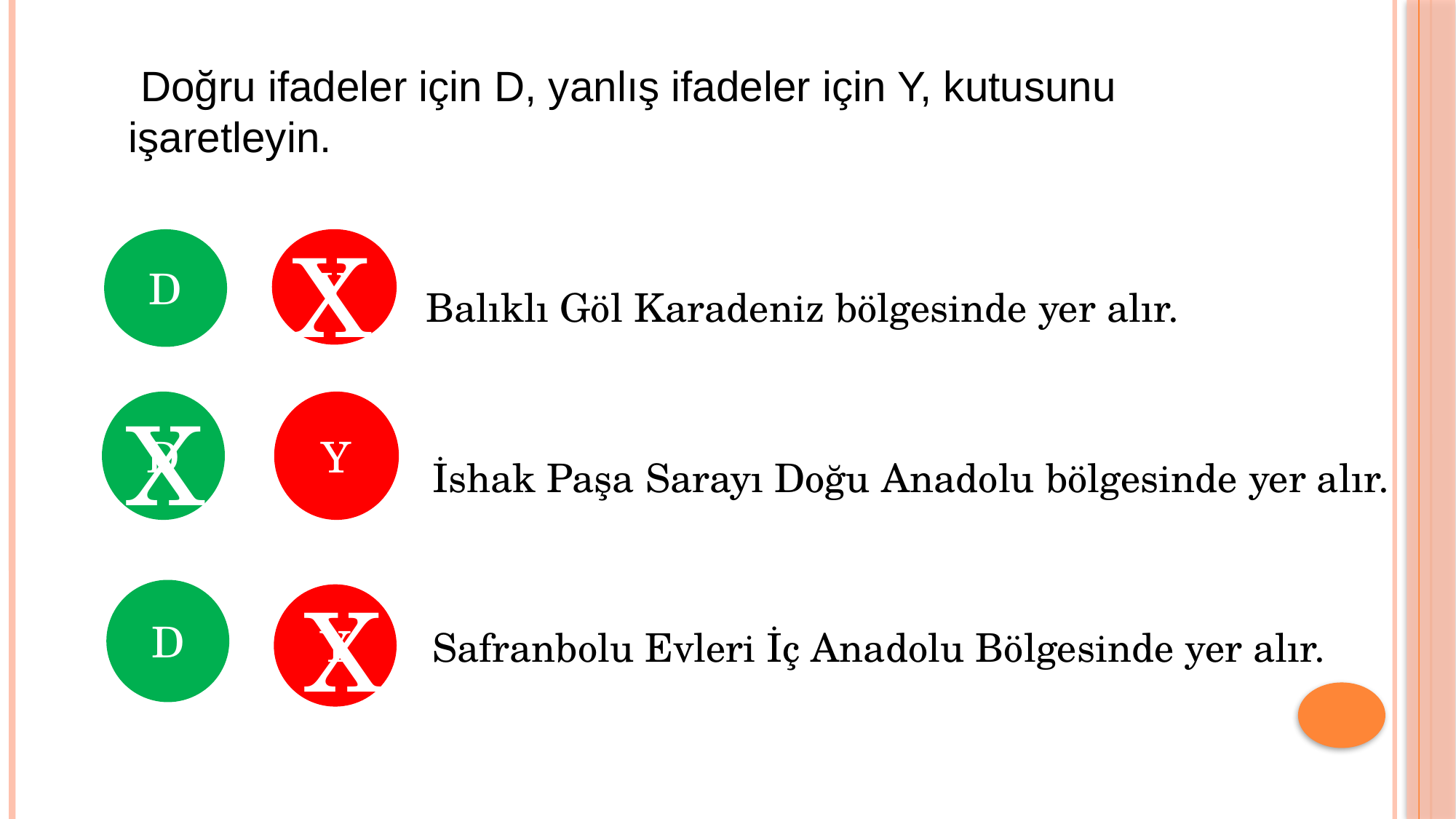

Doğru ifadeler için D, yanlış ifadeler için Y, kutusunu işaretleyin.

                             Balıklı Göl Karadeniz bölgesinde yer alır.

                                 İshak Paşa Sarayı Doğu Anadolu bölgesinde yer alır.

                                 Safranbolu Evleri İç Anadolu Bölgesinde yer alır.
X
Y
D
X
D
Y
X
D
Y